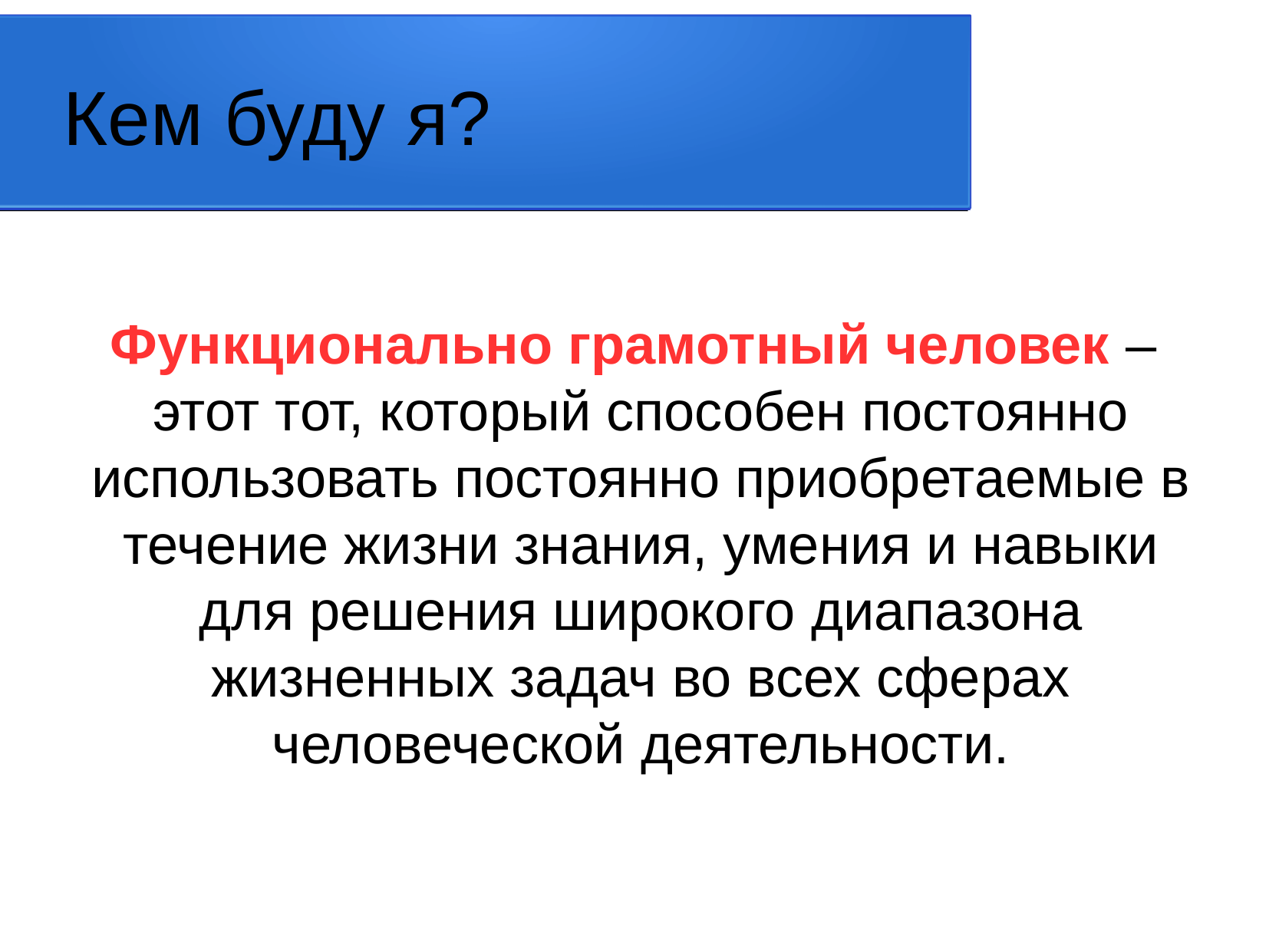

Кем буду я?
Функционально грамотный человек –
этот тот, который способен постоянно использовать постоянно приобретаемые в течение жизни знания, умения и навыки для решения широкого диапазона жизненных задач во всех сферах человеческой деятельности.